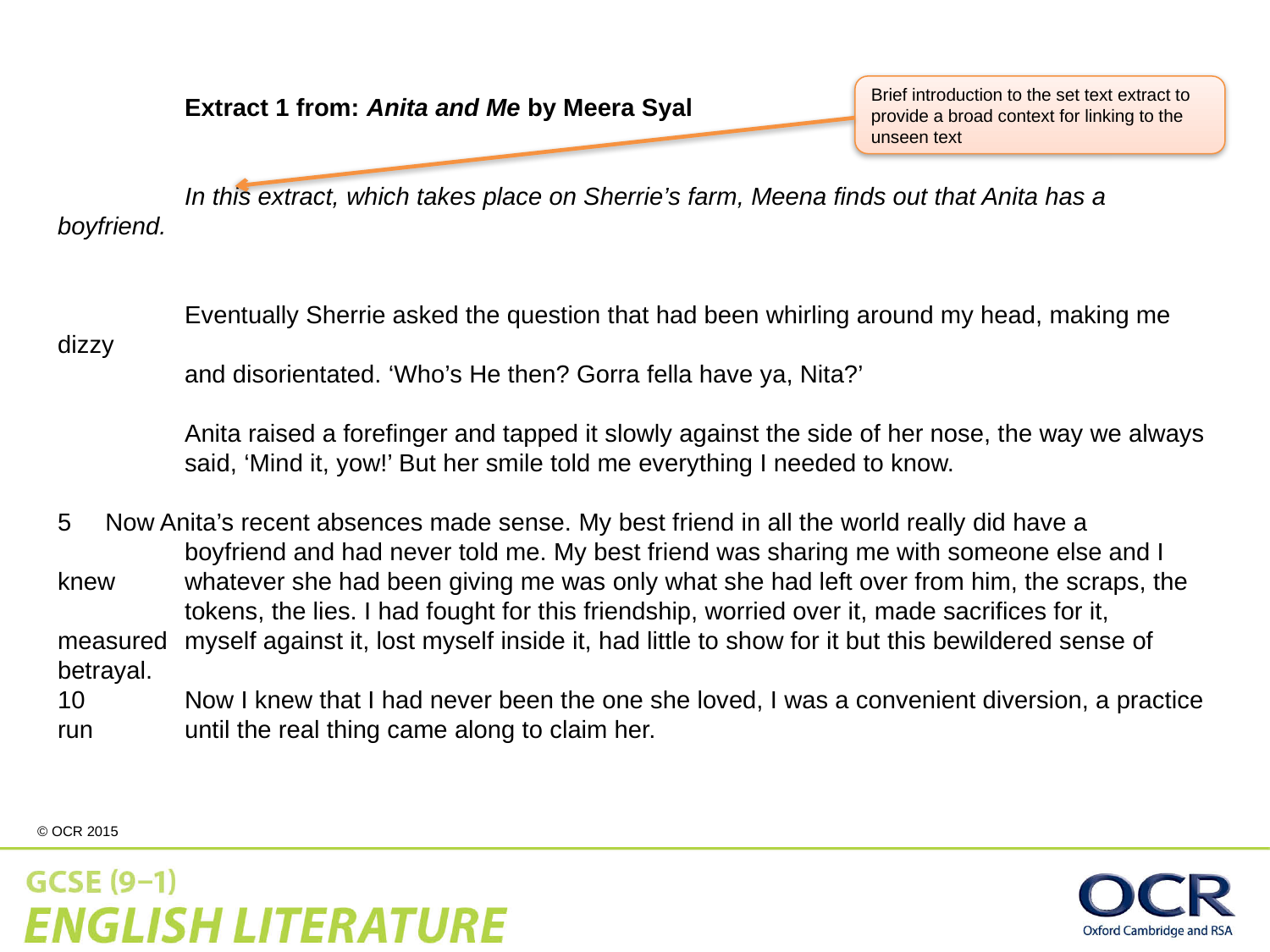

Extract 1 from: Anita and Me by Meera Syal

	In this extract, which takes place on Sherrie’s farm, Meena finds out that Anita has a boyfriend.

	Eventually Sherrie asked the question that had been whirling around my head, making me dizzy
	and disorientated. ‘Who’s He then? Gorra fella have ya, Nita?’

	Anita raised a forefinger and tapped it slowly against the side of her nose, the way we always
	said, ‘Mind it, yow!’ But her smile told me everything I needed to know.

Now Anita’s recent absences made sense. My best friend in all the world really did have a
	boyfriend and had never told me. My best friend was sharing me with someone else and I knew 	whatever she had been giving me was only what she had left over from him, the scraps, the
	tokens, the lies. I had fought for this friendship, worried over it, made sacrifices for it, measured 	myself against it, lost myself inside it, had little to show for it but this bewildered sense of betrayal.
10	Now I knew that I had never been the one she loved, I was a convenient diversion, a practice run 	until the real thing came along to claim her.
Brief introduction to the set text extract to provide a broad context for linking to the unseen text